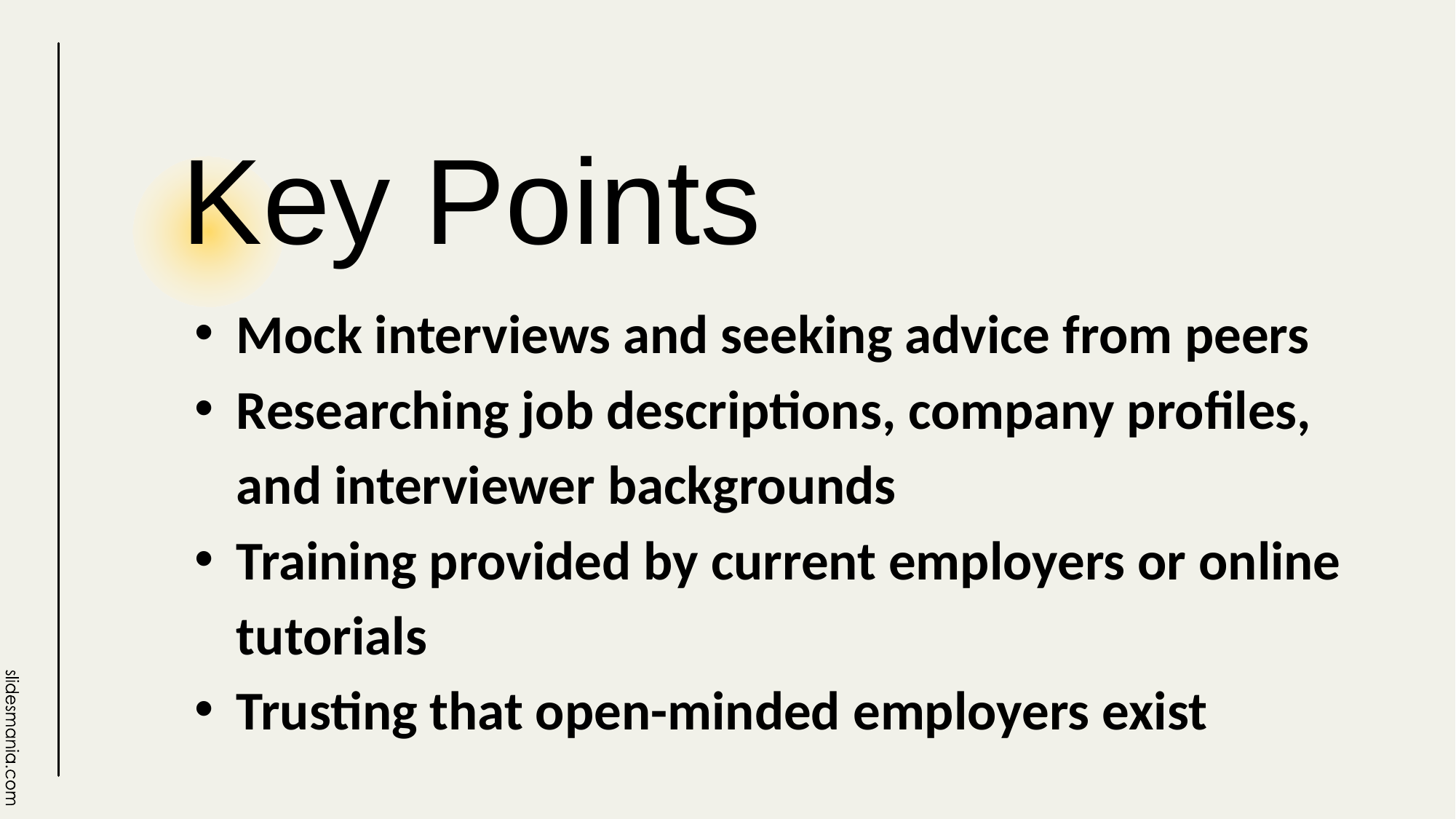

# Key Points

Mock interviews and seeking advice from peers
Researching job descriptions, company profiles, and interviewer backgrounds
Training provided by current employers or online tutorials
Trusting that open-minded employers exist